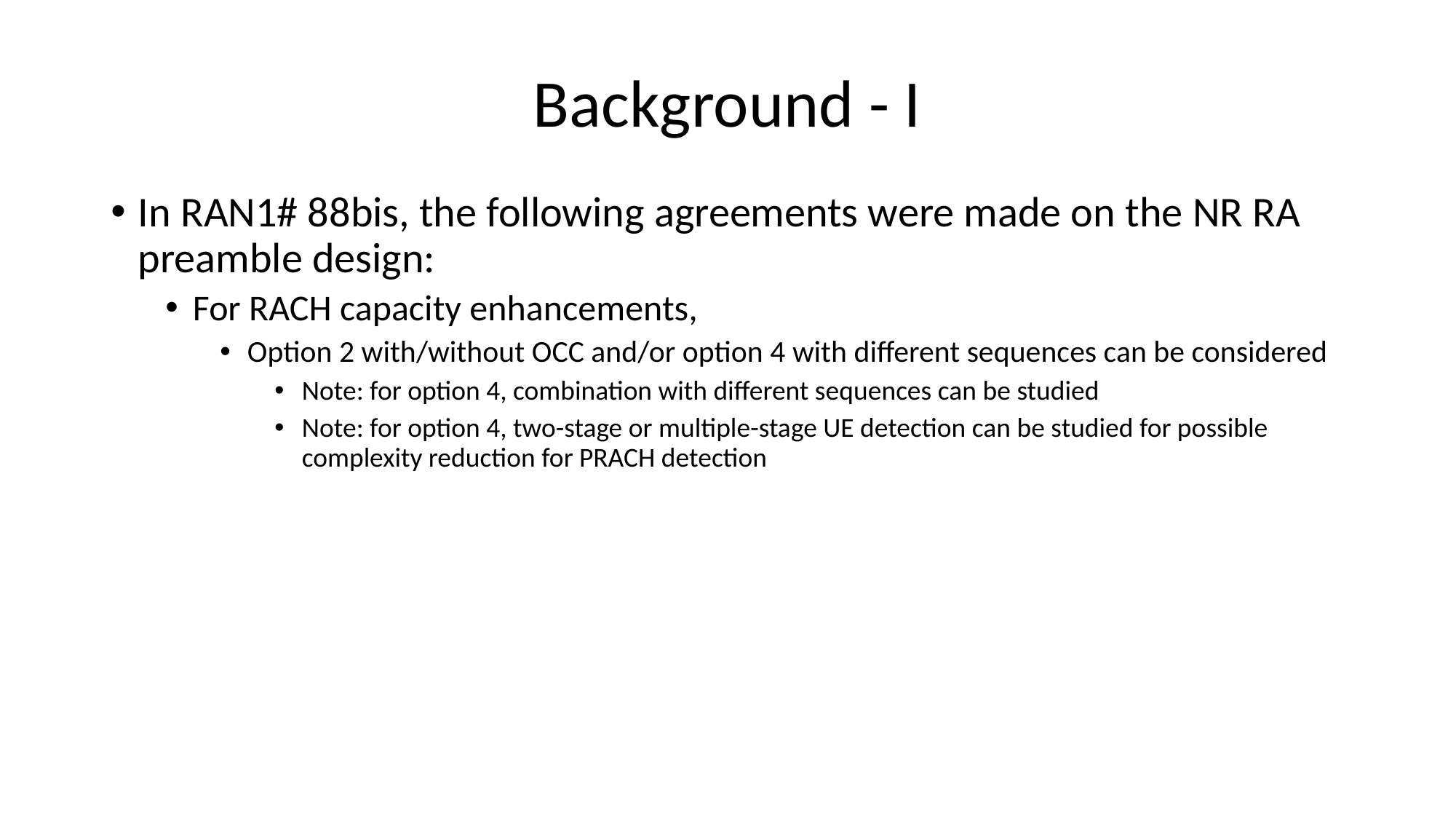

# Background - I
In RAN1# 88bis, the following agreements were made on the NR RA preamble design:
For RACH capacity enhancements,
Option 2 with/without OCC and/or option 4 with different sequences can be considered
Note: for option 4, combination with different sequences can be studied
Note: for option 4, two-stage or multiple-stage UE detection can be studied for possible complexity reduction for PRACH detection